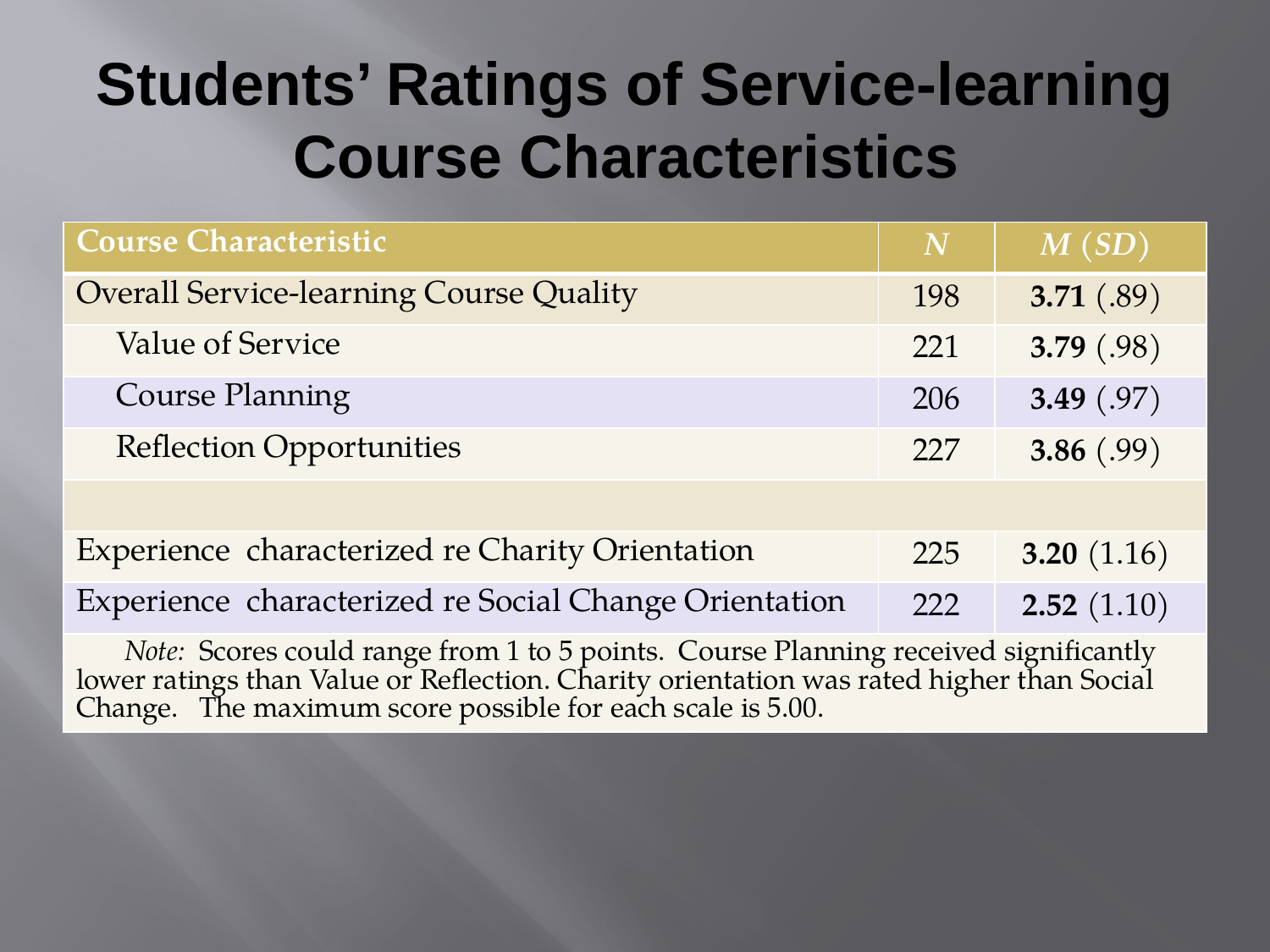

# Students’ Ratings of Service-learning Course Characteristics
| Course Characteristic | N | M (SD) |
| --- | --- | --- |
| Overall Service-learning Course Quality | 198 | 3.71 (.89) |
| Value of Service | 221 | 3.79 (.98) |
| Course Planning | 206 | 3.49 (.97) |
| Reflection Opportunities | 227 | 3.86 (.99) |
|  |  |  |
| Experience characterized re Charity Orientation | 225 | 3.20 (1.16) |
| Experience characterized re Social Change Orientation | 222 | 2.52 (1.10) |
| Note: Scores could range from 1 to 5 points. Course Planning received significantly lower ratings than Value or Reflection. Charity orientation was rated higher than Social Change. The maximum score possible for each scale is 5.00. |  |  |